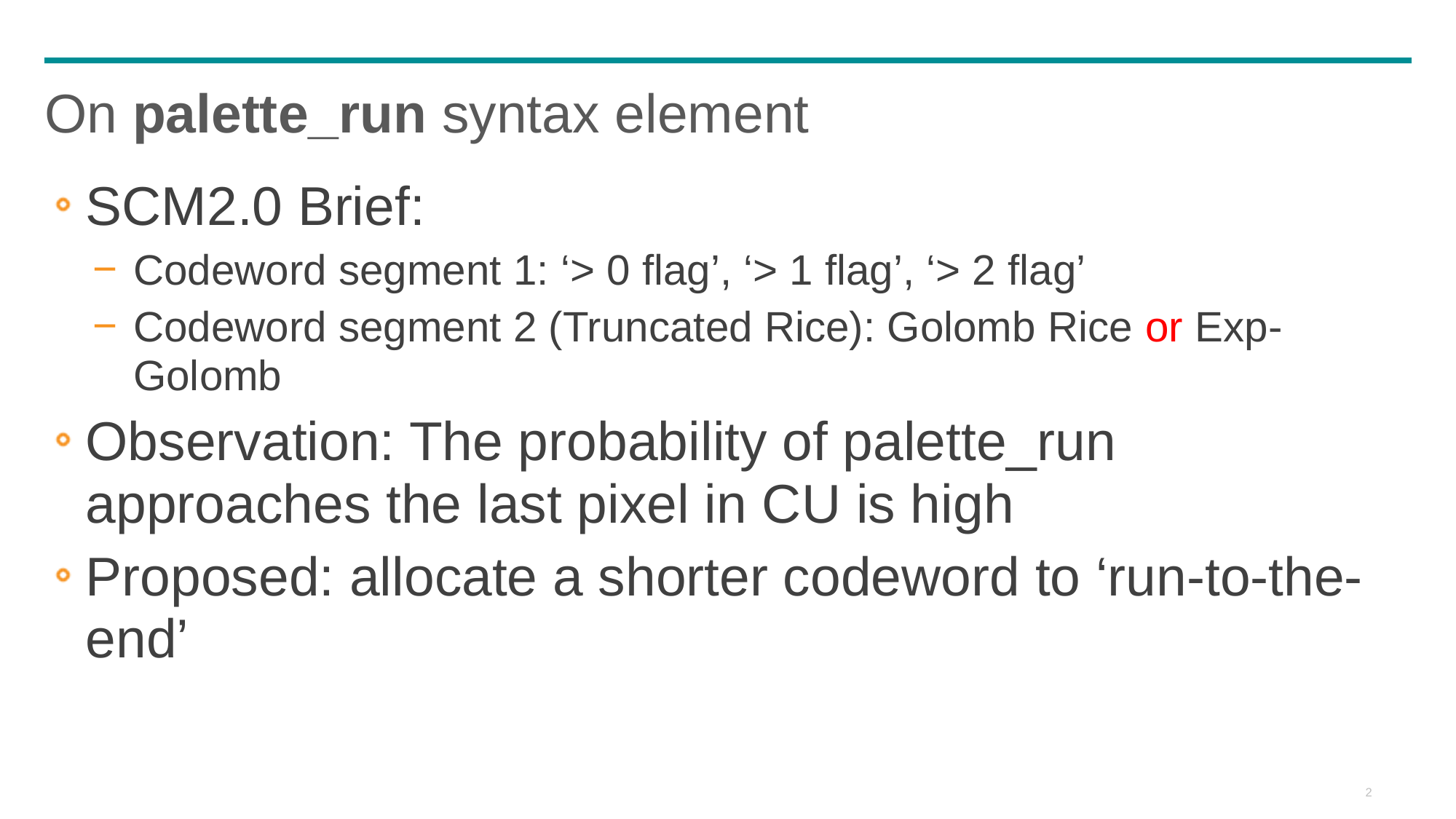

# On palette_run syntax element
SCM2.0 Brief:
Codeword segment 1: ‘> 0 flag’, ‘> 1 flag’, ‘> 2 flag’
Codeword segment 2 (Truncated Rice): Golomb Rice or Exp-Golomb
Observation: The probability of palette_run approaches the last pixel in CU is high
Proposed: allocate a shorter codeword to ‘run-to-the-end’